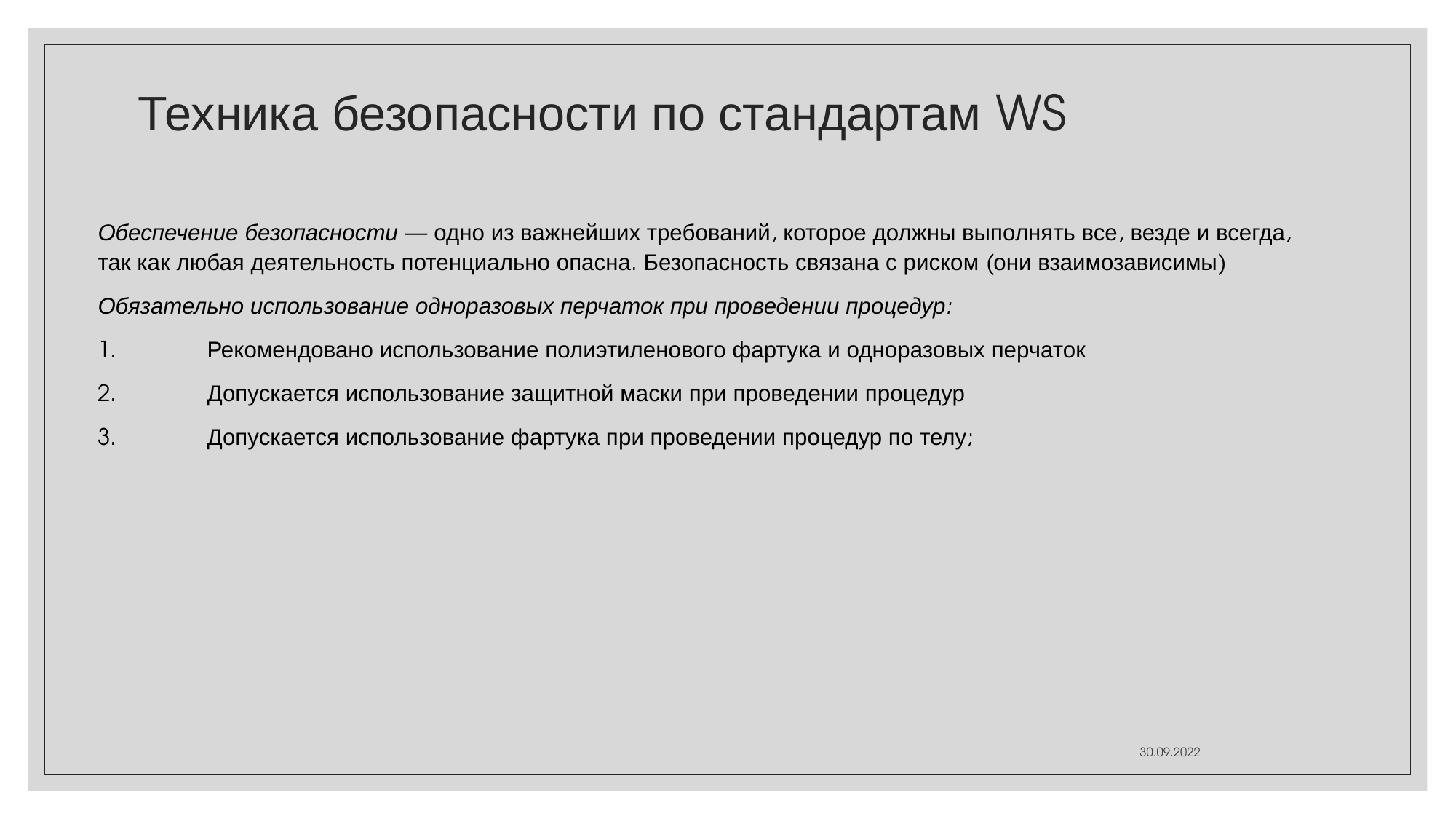

# Техника безопасности по стандартам WS
Обеспечение безопасности — одно из важнейших требований, которое должны выполнять все, везде и всегда, так как любая деятельность потенциально опасна. Безопасность связана с риском (они взаимозависимы)
Обязательно использование одноразовых перчаток при проведении процедур:
1.	Рекомендовано использование полиэтиленового фартука и одноразовых перчаток
2.	Допускается использование защитной маски при проведении процедур
3.	Допускается использование фартука при проведении процедур по телу;

30.09.2022